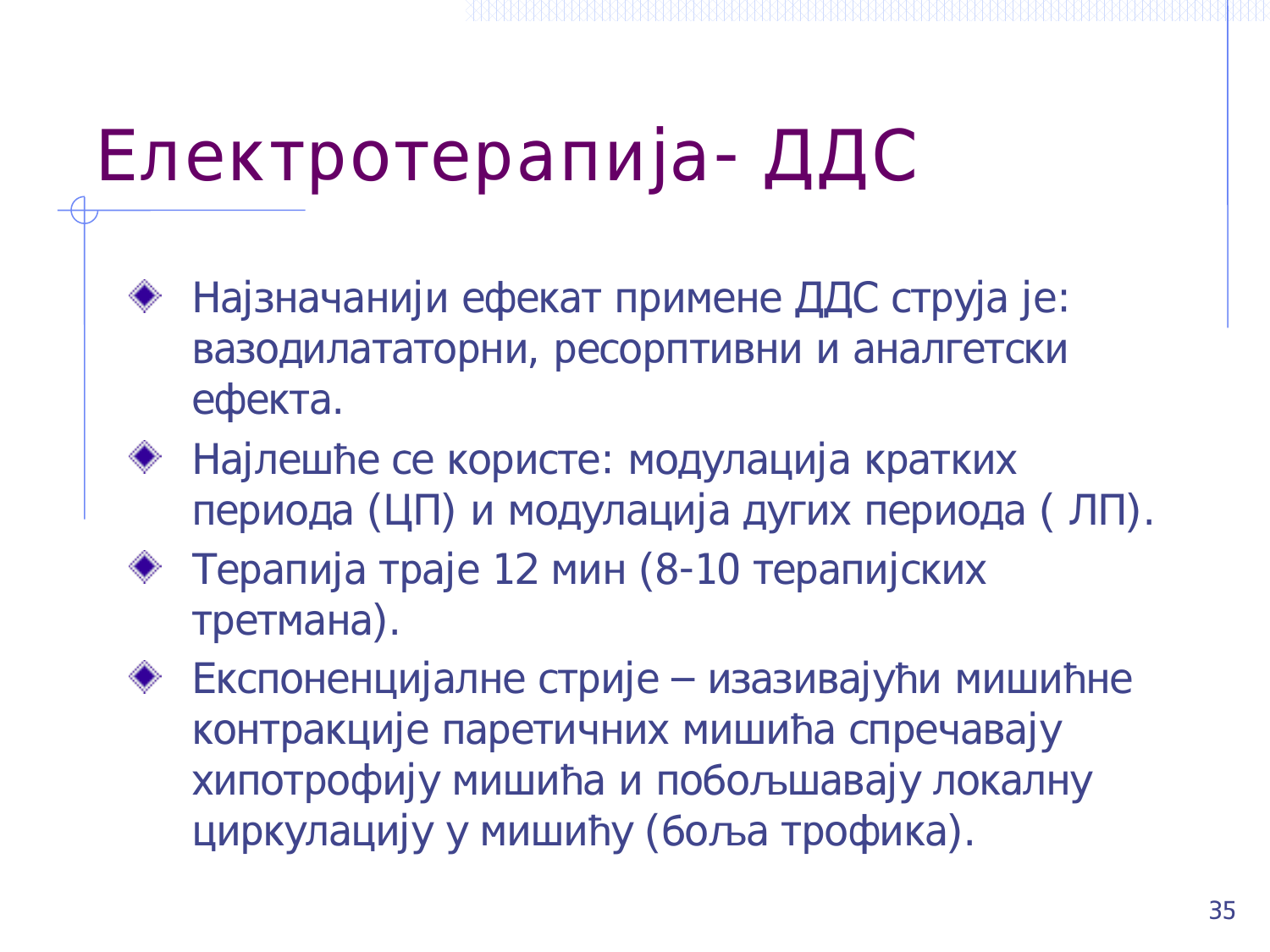

# Електротерапија- ДДС
Најзначанији ефекат примене ДДС струја је: вазодилататорни, ресорптивни и аналгетски ефекта.
Најлешће се користе: модулација кратких периода (ЦП) и модулација дугих периода ( ЛП).
Терапија траје 12 мин (8-10 терапијских третмана).
Експоненцијалне стрије – изазивајући мишићне контракције паретичних мишића спречавају хипотрофију мишића и побољшавају локалну циркулацију у мишићу (боља трофика).
35